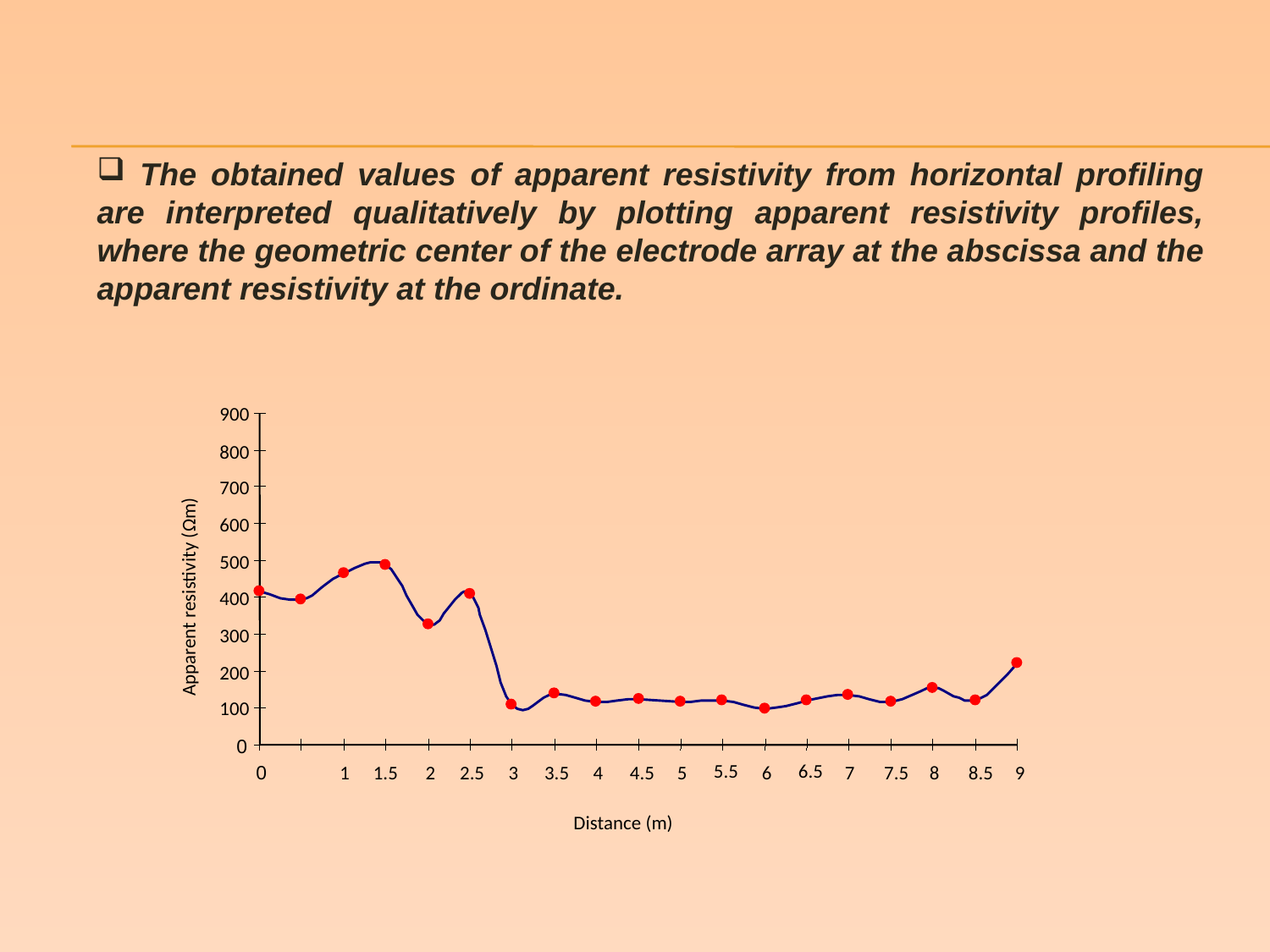

The obtained values of apparent resistivity from horizontal profiling are interpreted qualitatively by plotting apparent resistivity profiles, where the geometric center of the electrode array at the abscissa and the apparent resistivity at the ordinate.

900

800

700

600

500

400

300

200

100

0

5.5
6.5
0
1
1.5
2
2.5
3
3.5
4
4.5
5
6
7
7.5
8
8.5
9
Apparent resistivity (Ωm)
Distance (m)